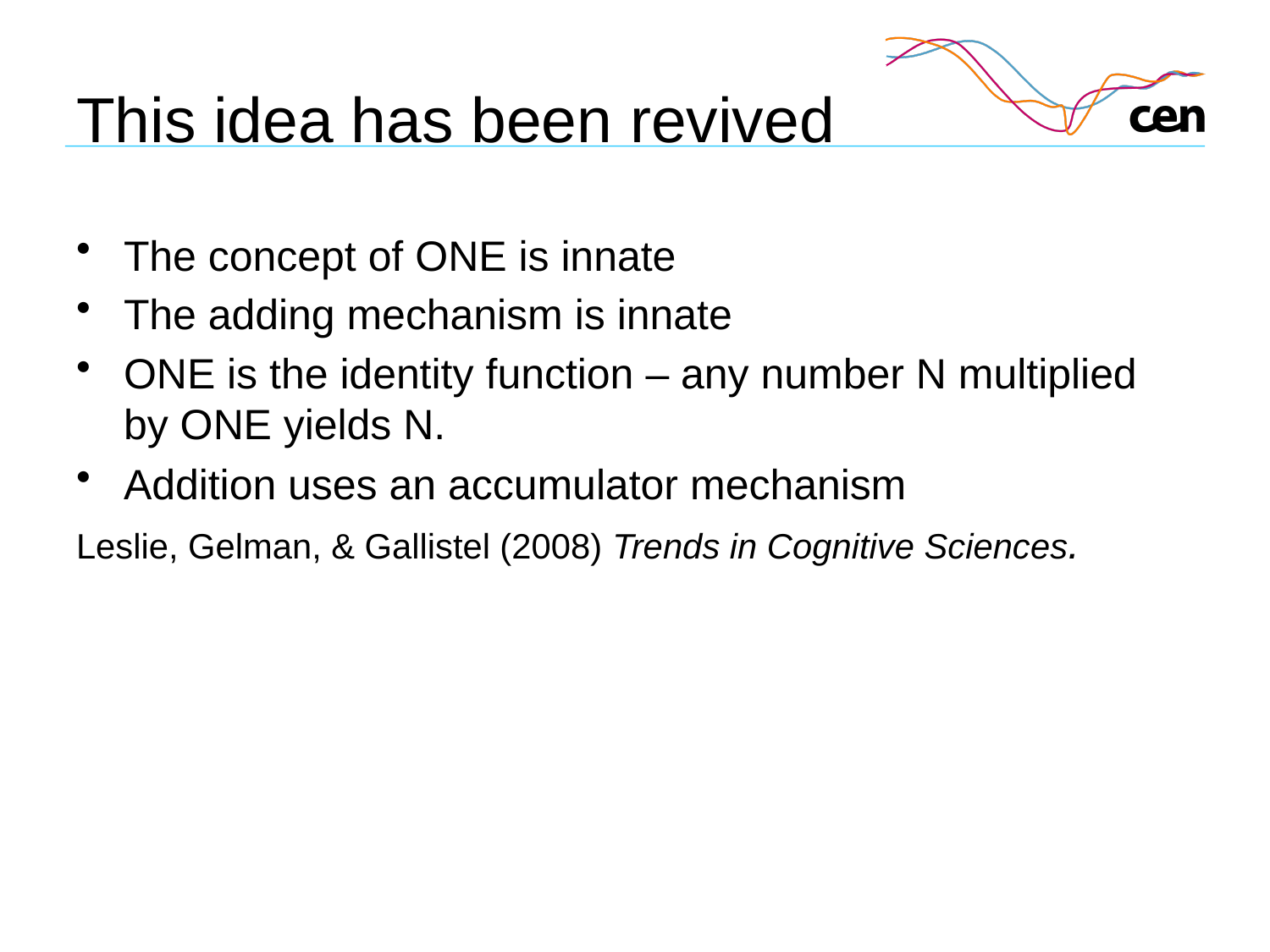

# This idea has been revived
The concept of ONE is innate
The adding mechanism is innate
ONE is the identity function – any number N multiplied by ONE yields N.
Addition uses an accumulator mechanism
Leslie, Gelman, & Gallistel (2008) Trends in Cognitive Sciences.